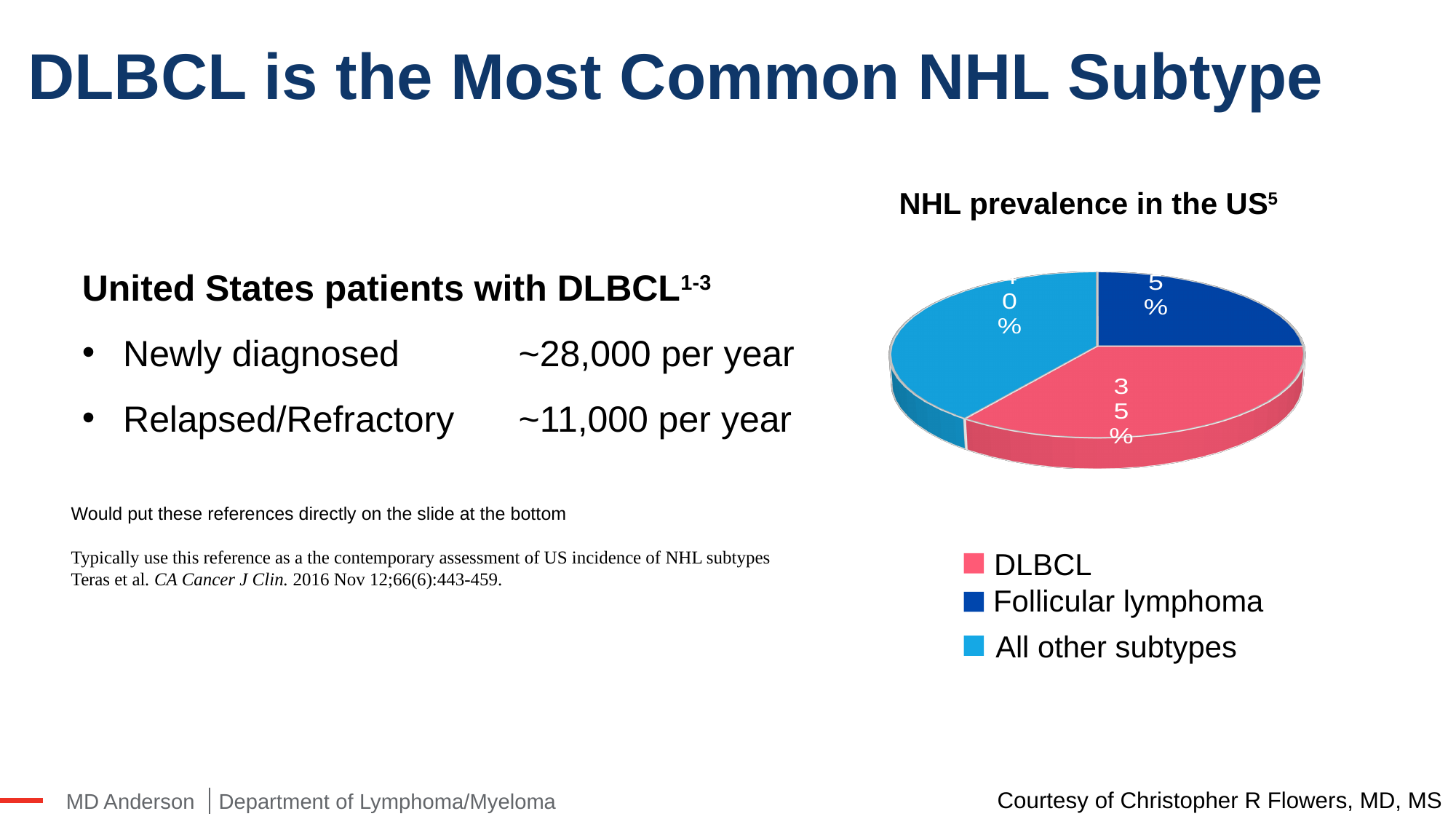

# DLBCL is the Most Common NHL Subtype
NHL prevalence in the US5

[unsupported chart]

[unsupported chart]

United States patients with DLBCL1-3
Newly diagnosed	~28,000 per year
Relapsed/Refractory	~11,000 per year
Would put these references directly on the slide at the bottom

Typically use this reference as a the contemporary assessment of US incidence of NHL subtypes
Teras et al. CA Cancer J Clin. 2016 Nov 12;66(6):443-459.
DLBCL

Follicular lymphoma

All other subtypes

Courtesy of Christopher R Flowers, MD, MS